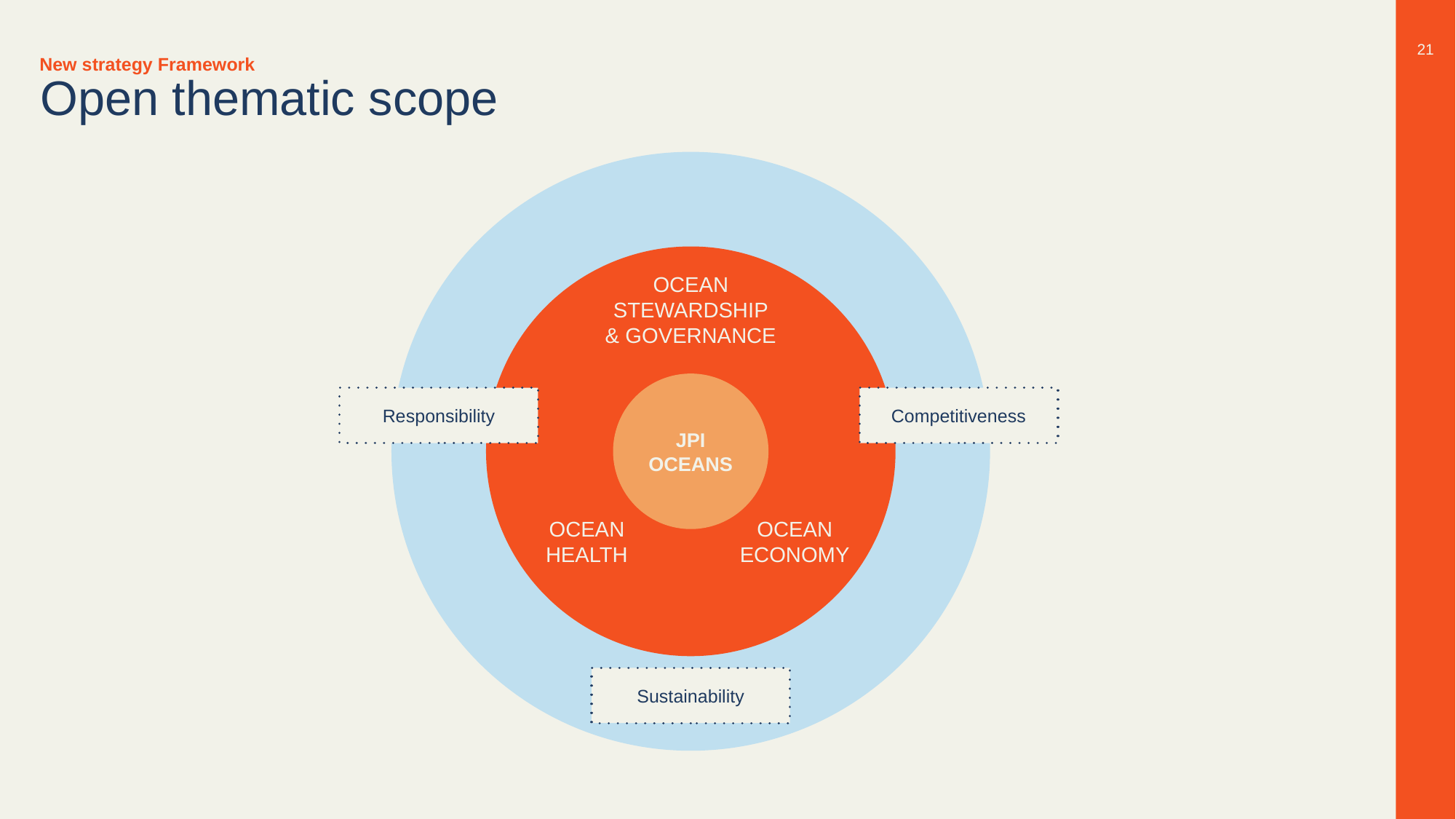

New strategy Framework
21
Open thematic scope

OCEAN
STEWARDSHIP
& GOVERNANCE
JPI OCEANS
Responsibility
Competitiveness
OCEAN
HEALTH
OCEAN
ECONOMY
Sustainability